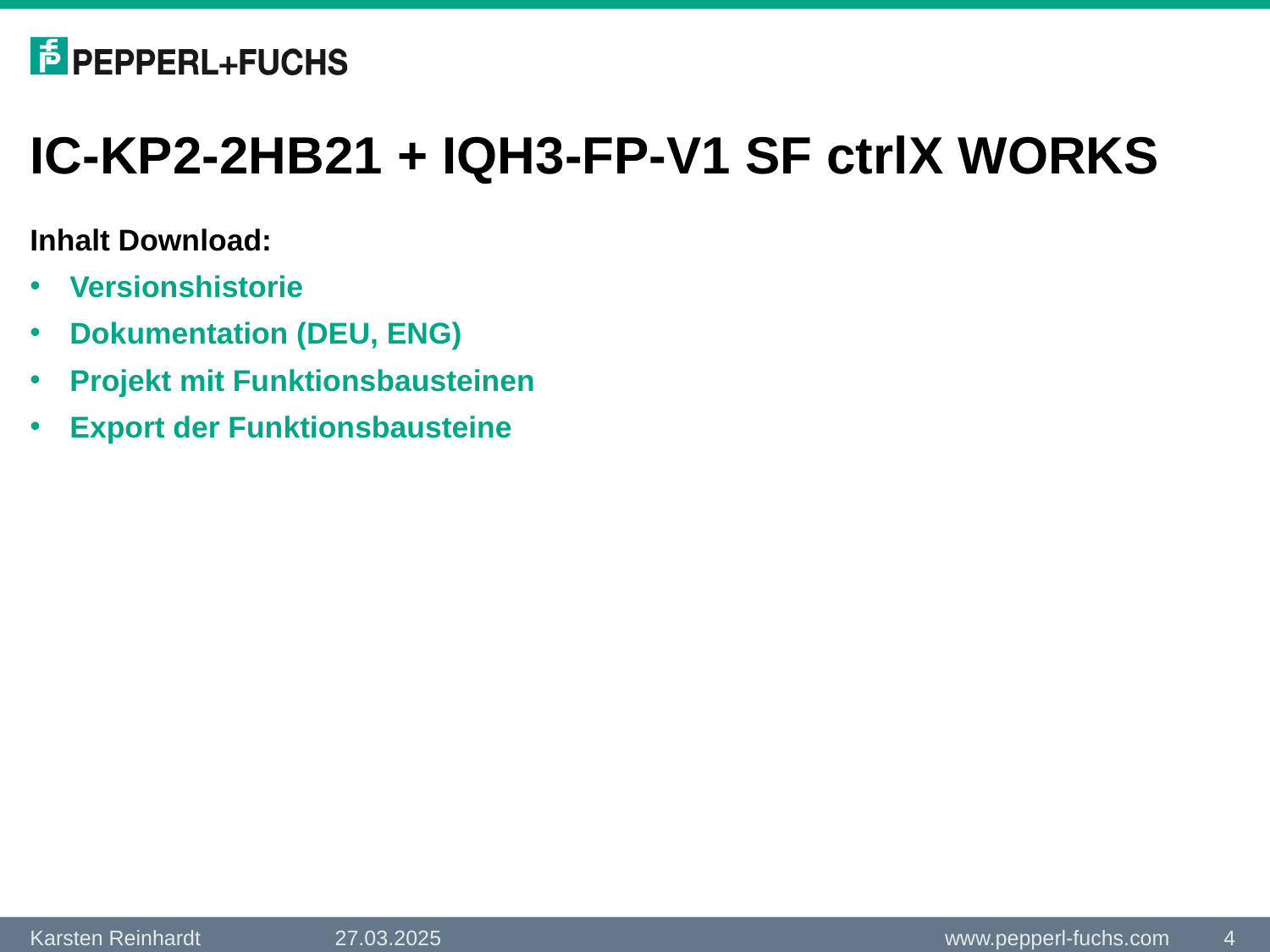

# IC-KP2-2HB21 + IQH3-FP-V1 SF ctrlX WORKS
Inhalt Download:
Versionshistorie
Dokumentation (DEU, ENG)
Projekt mit Funktionsbausteinen
Export der Funktionsbausteine
27.03.2025
4
Karsten Reinhardt